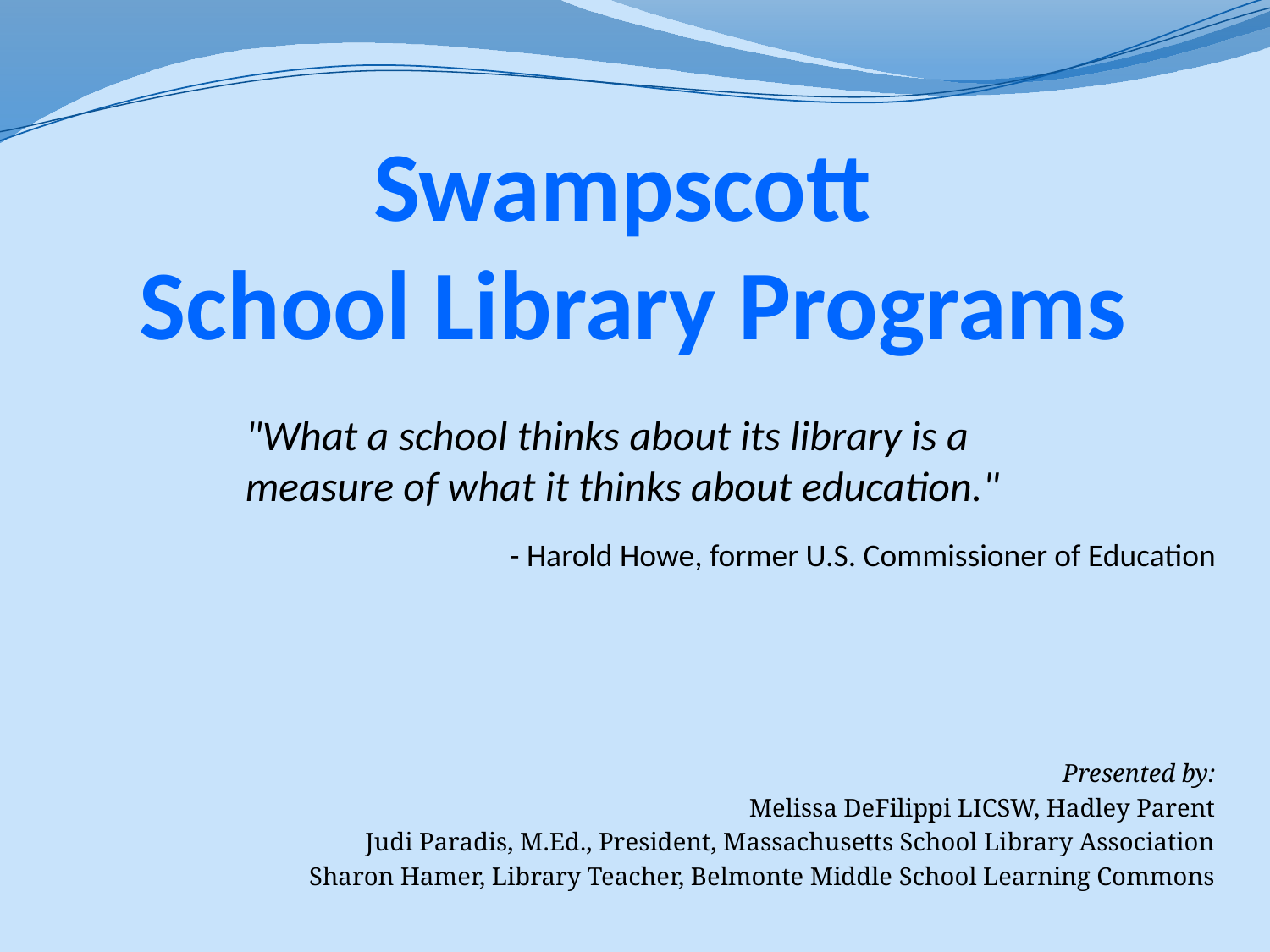

# Swampscott School Library Programs

"What a school thinks about its library is a measure of what it thinks about education."

- Harold Howe, former U.S. Commissioner of Education
Presented by:
Melissa DeFilippi LICSW, Hadley Parent
Judi Paradis, M.Ed., President, Massachusetts School Library Association
Sharon Hamer, Library Teacher, Belmonte Middle School Learning Commons